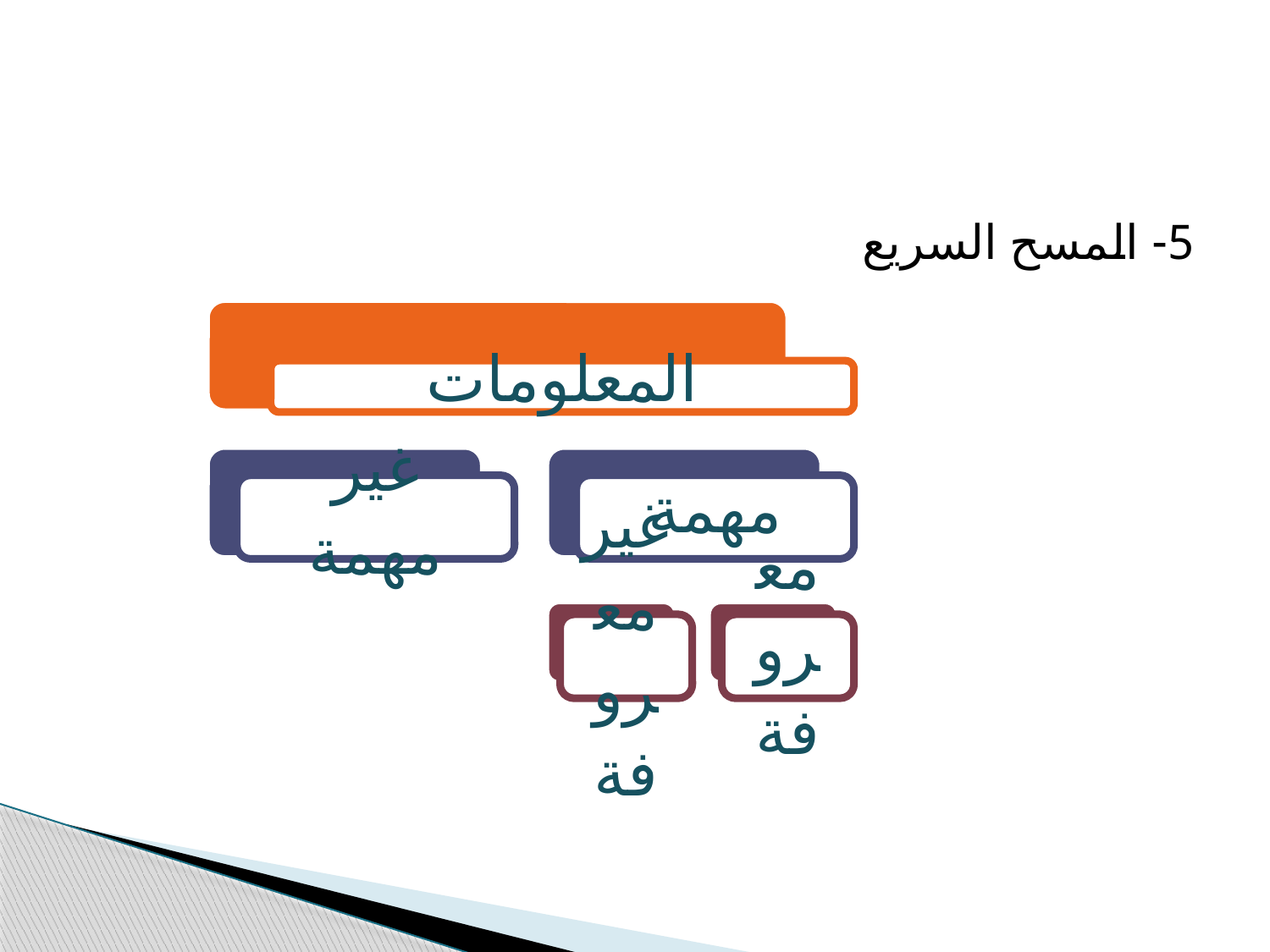

#
5- المسح السريع
المعلومات
غير مهمة
مهمة